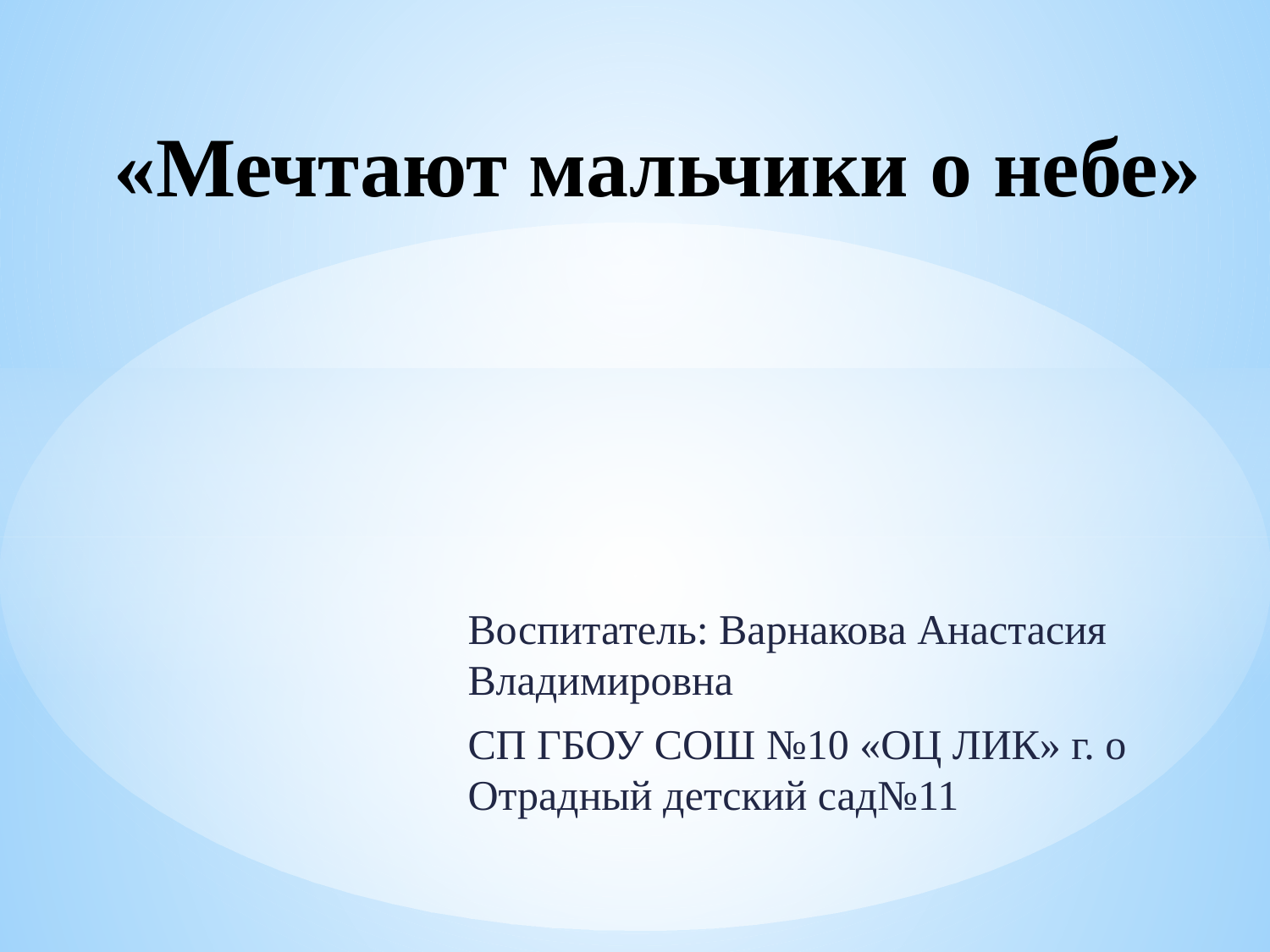

# «Мечтают мальчики о небе»
Воспитатель: Варнакова Анастасия Владимировна
СП ГБОУ СОШ №10 «ОЦ ЛИК» г. о Отрадный детский сад№11